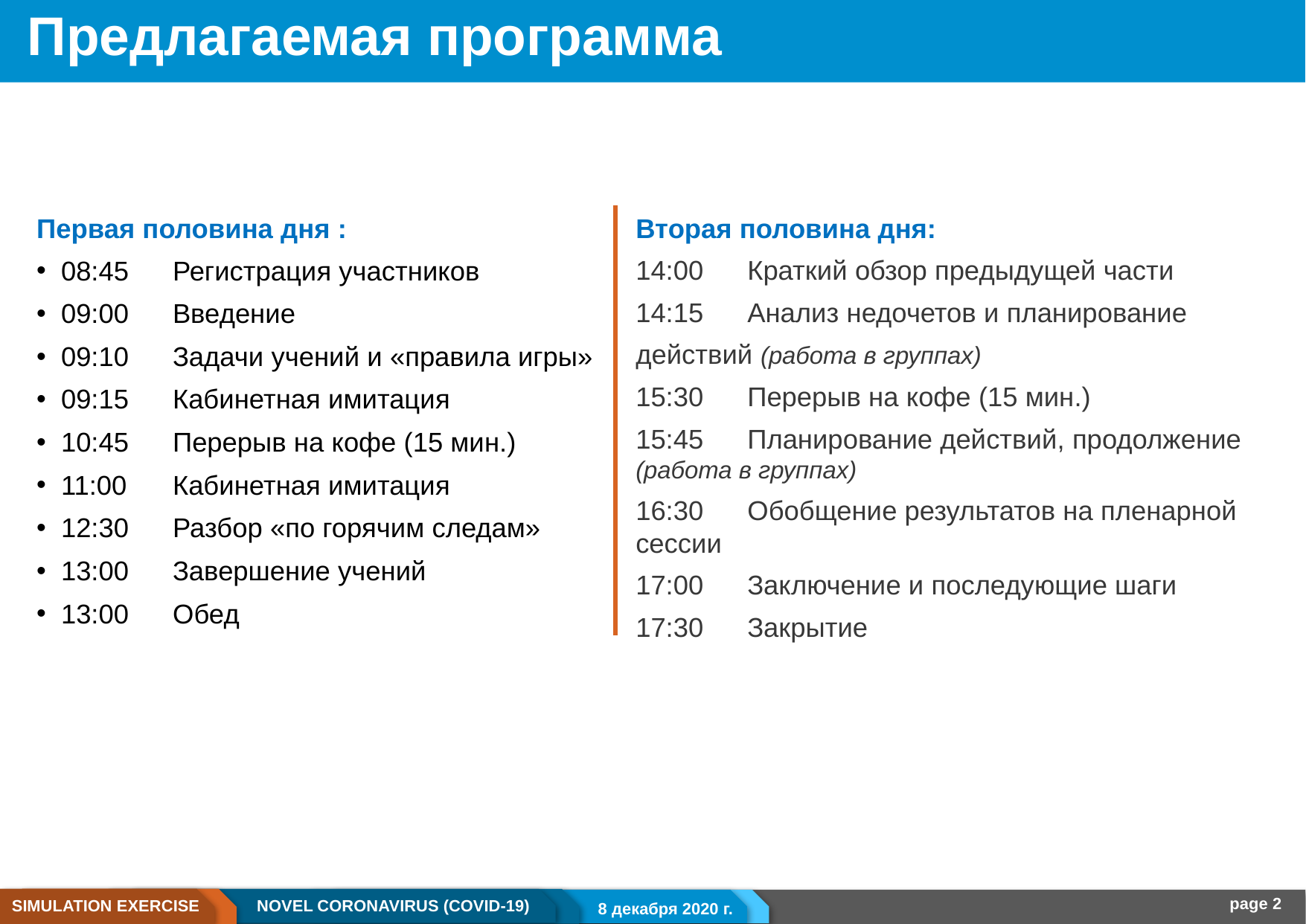

# Предлагаемая программа
Первая половина дня :
08:45	Регистрация участников
09:00	Введение
09:10	Задачи учений и «правила игры»
09:15	Кабинетная имитация
10:45	Перерыв на кофе (15 мин.)
11:00	Кабинетная имитация
12:30	Разбор «по горячим следам»
13:00 	Завершение учений
13:00	Обед
Вторая половина дня:
14:00	Краткий обзор предыдущей части
14:15	Анализ недочетов и планирование
действий (работа в группах)
15:30	Перерыв на кофе (15 мин.)
15:45	Планирование действий, продолжение (работа в группах)
16:30	Обобщение результатов на пленарной сессии
17:00	Заключение и последующие шаги
17:30	Закрытие

8 декабря 2020 г.